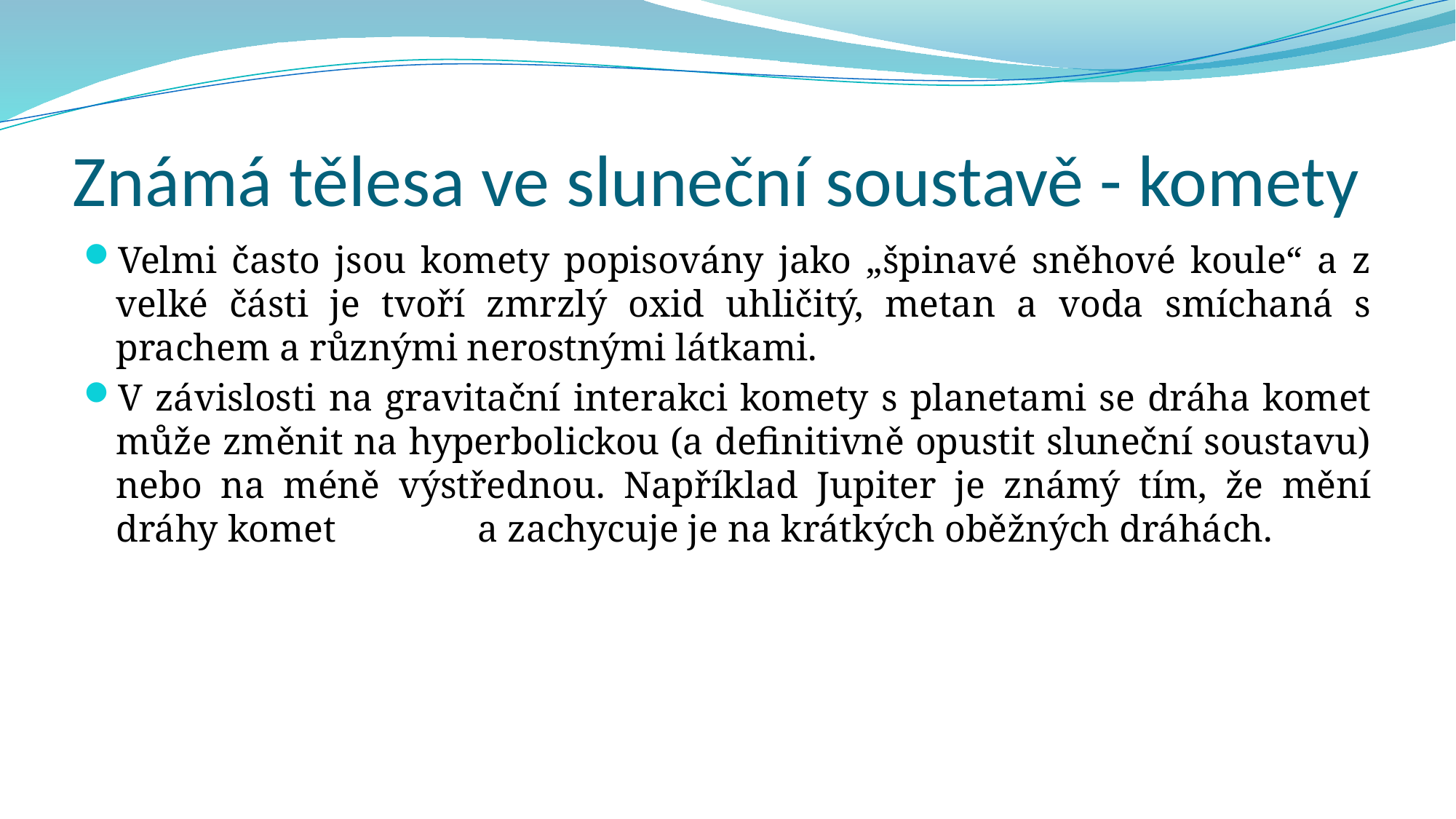

# Známá tělesa ve sluneční soustavě - komety
Velmi často jsou komety popisovány jako „špinavé sněhové koule“ a z velké části je tvoří zmrzlý oxid uhličitý, metan a voda smíchaná s prachem a různými nerostnými látkami.
V závislosti na gravitační interakci komety s planetami se dráha komet může změnit na hyperbolickou (a definitivně opustit sluneční soustavu) nebo na méně výstřednou. Například Jupiter je známý tím, že mění dráhy komet               a zachycuje je na krátkých oběžných dráhách.